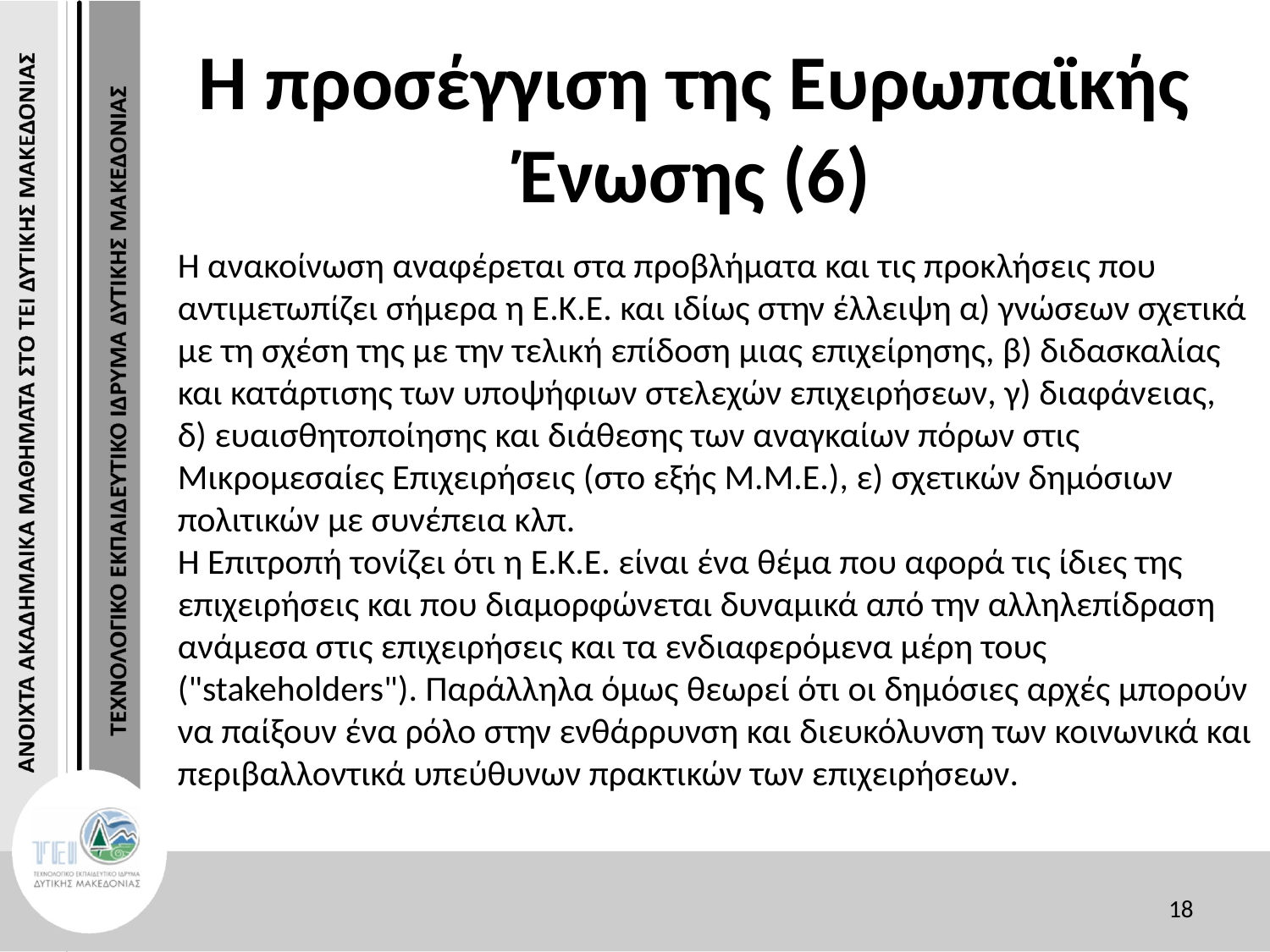

# Η προσέγγιση της Ευρωπαϊκής Ένωσης (6)
Η ανακοίνωση αναφέρεται στα προβλήματα και τις προκλήσεις που αντιμετωπίζει σήμερα η Ε.Κ.Ε. και ιδίως στην έλλειψη α) γνώσεων σχετικά με τη σχέση της με την τελική επίδοση μιας επιχείρησης, β) διδασκαλίας και κατάρτισης των υποψήφιων στελεχών επιχειρήσεων, γ) διαφάνειας, δ) ευαισθητοποίησης και διάθεσης των αναγκαίων πόρων στις Μικρομεσαίες Επιχειρήσεις (στο εξής Μ.Μ.Ε.), ε) σχετικών δημόσιων πολιτικών με συνέπεια κλπ.
Η Επιτροπή τονίζει ότι η Ε.Κ.Ε. είναι ένα θέμα που αφορά τις ίδιες της επιχειρήσεις και που διαμορφώνεται δυναμικά από την αλληλεπίδραση ανάμεσα στις επιχειρήσεις και τα ενδιαφερόμενα μέρη τους ("stakeholders"). Παράλληλα όμως θεωρεί ότι οι δημόσιες αρχές μπορούν να παίξουν ένα ρόλο στην ενθάρρυνση και διευκόλυνση των κοινωνικά και περιβαλλοντικά υπεύθυνων πρακτικών των επιχειρήσεων.
18